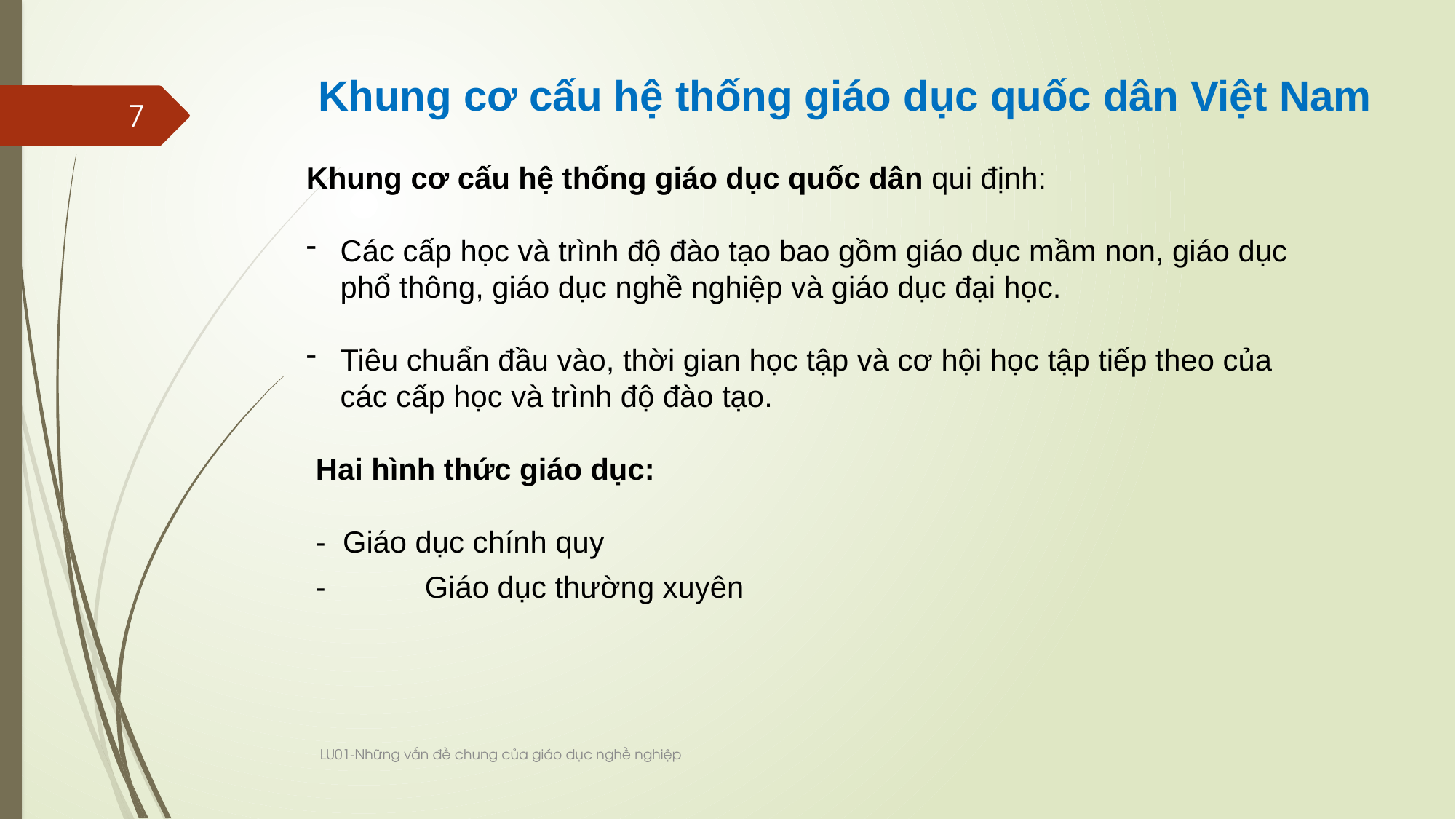

Khung cơ cấu hệ thống giáo dục quốc dân Việt Nam
7
Khung cơ cấu hệ thống giáo dục quốc dân qui định:

Các cấp học và trình độ đào tạo bao gồm giáo dục mầm non, giáo dục phổ thông, giáo dục nghề nghiệp và giáo dục đại học.

Tiêu chuẩn đầu vào, thời gian học tập và cơ hội học tập tiếp theo của các cấp học và trình độ đào tạo.

Hai hình thức giáo dục:

-  Giáo dục chính quy
-	Giáo dục thường xuyên
LU01-Những vấn đề chung của giáo dục nghề nghiệp